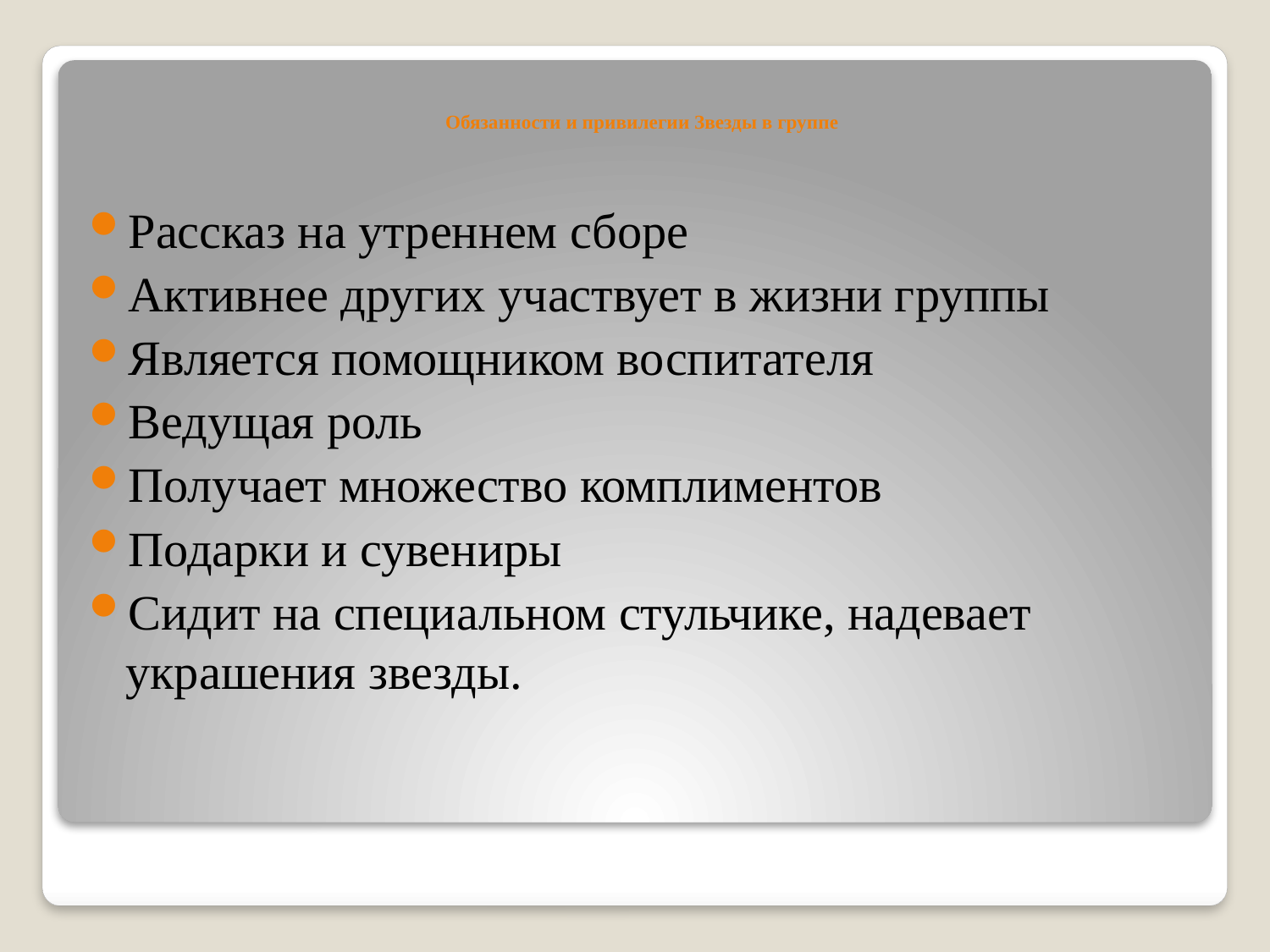

# Обязанности и привилегии Звезды в группе
Рассказ на утреннем сборе
Активнее других участвует в жизни группы
Является помощником воспитателя
Ведущая роль
Получает множество комплиментов
Подарки и сувениры
Сидит на специальном стульчике, надевает украшения звезды.